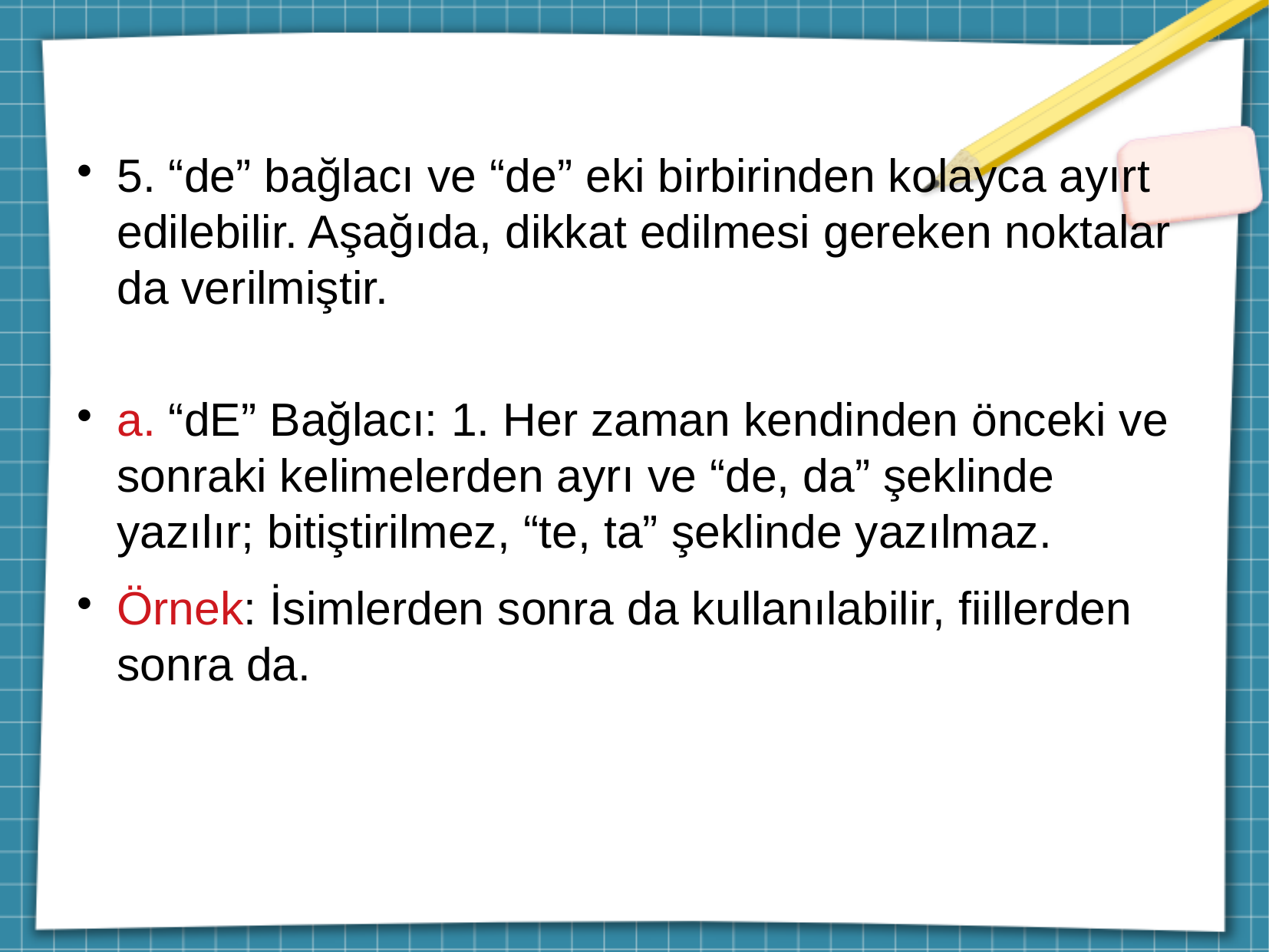

5. “de” bağlacı ve “de” eki birbirinden kolayca ayırt edilebilir. Aşağıda, dikkat edilmesi gereken noktalar da verilmiştir.
a. “dE” Bağlacı: 1. Her zaman kendinden önceki ve sonraki kelimelerden ayrı ve “de, da” şeklinde yazılır; bitiştirilmez, “te, ta” şeklinde yazılmaz.
Örnek: İsimlerden sonra da kullanılabilir, fiillerden sonra da.